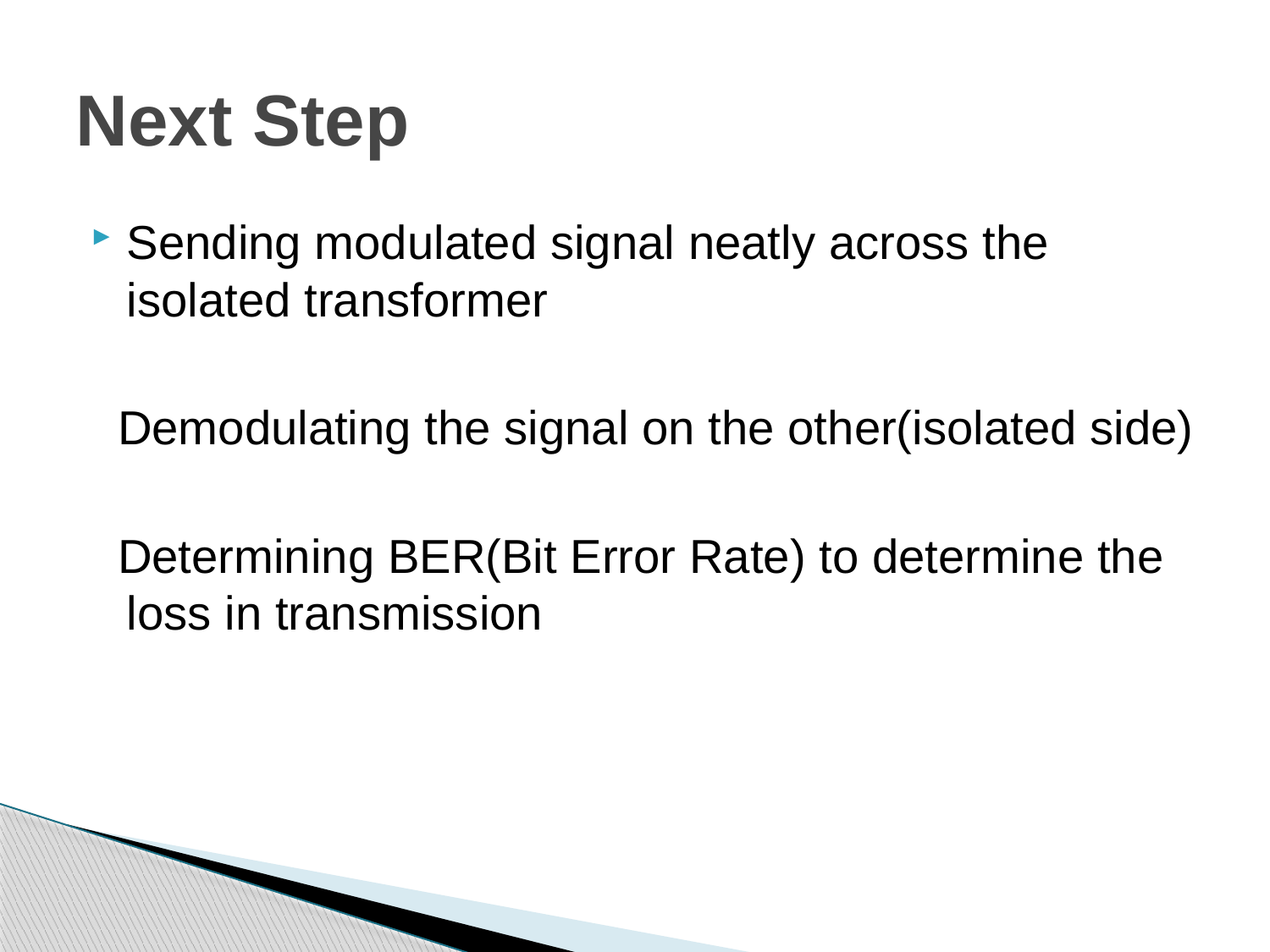

# Next Step
Sending modulated signal neatly across the isolated transformer

  Demodulating the signal on the other(isolated side)

  Determining BER(Bit Error Rate) to determine the loss in transmission